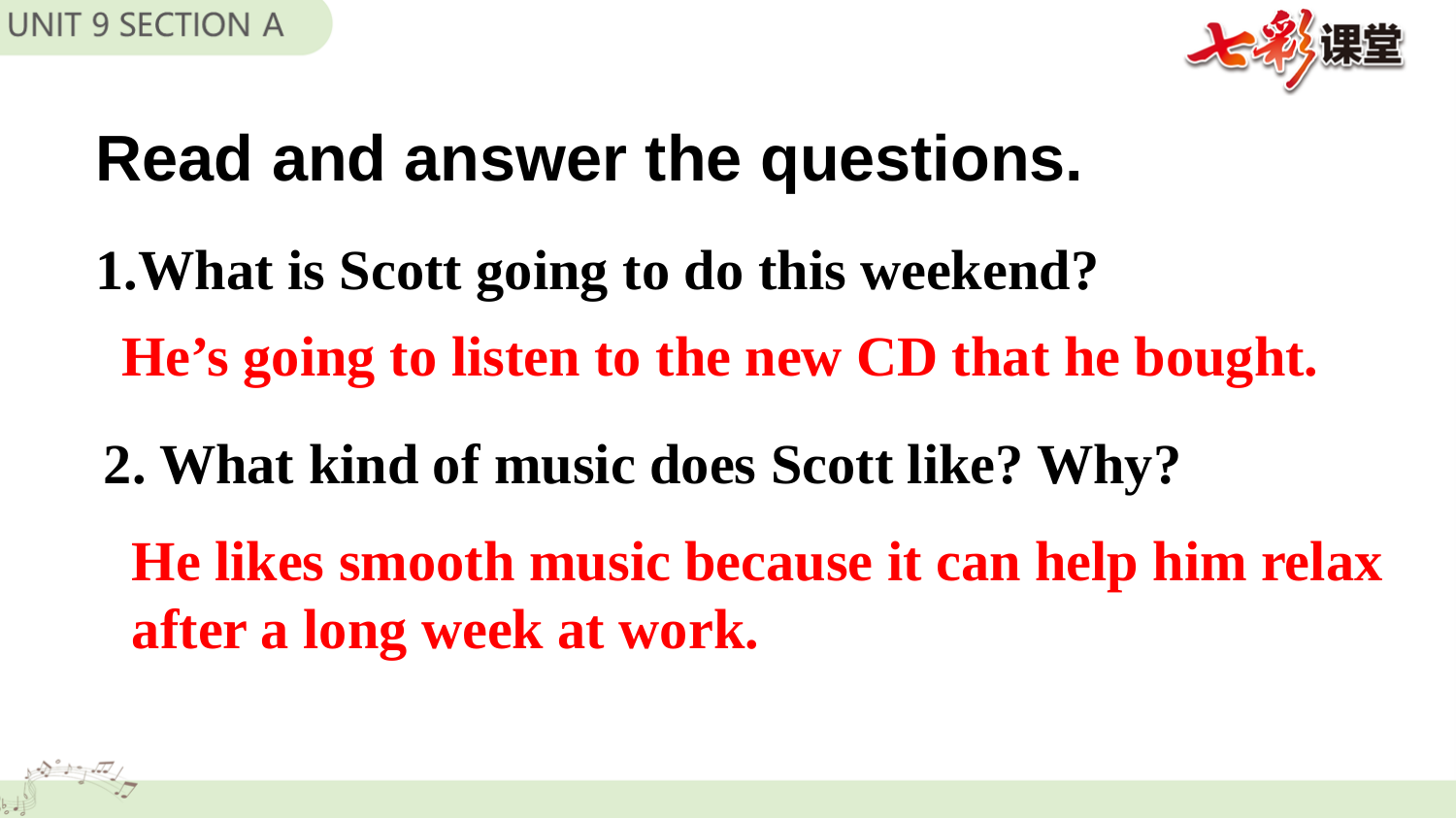

Read and answer the questions.
What is Scott going to do this weekend?
He’s going to listen to the new CD that he bought.
2. What kind of music does Scott like? Why?
He likes smooth music because it can help him relax after a long week at work.